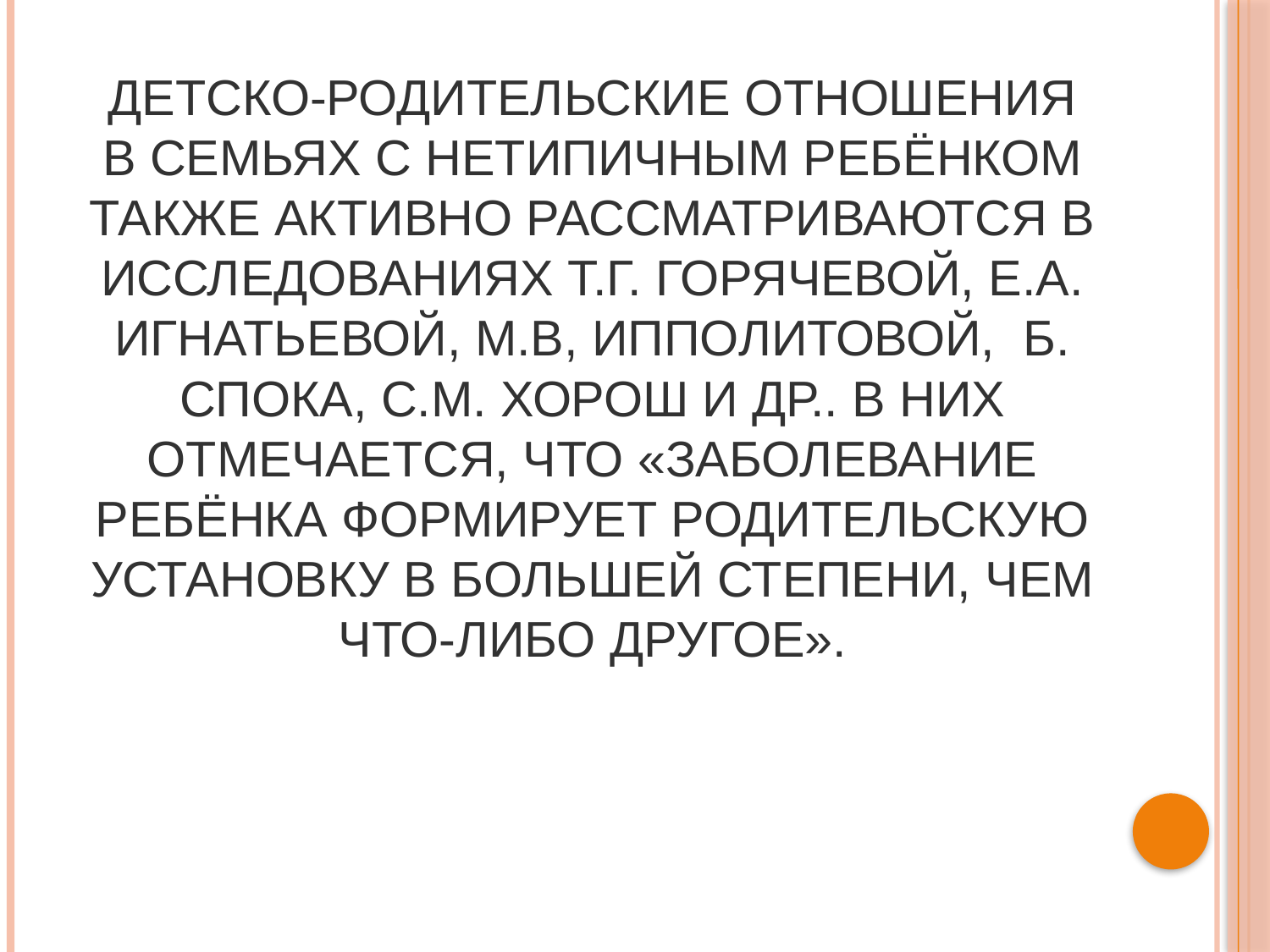

# Детско-родительские отношения в семьях с нетипичным ребёнком также активно рассматриваются в исследованиях Т.Г. Горячевой, Е.А. Игнатьевой, М.В, Ипполитовой,  Б. Спока, С.М. Хорош и др.. В них отмечается, что «заболевание ребёнка формирует родительскую установку в большей степени, чем что-либо другое».